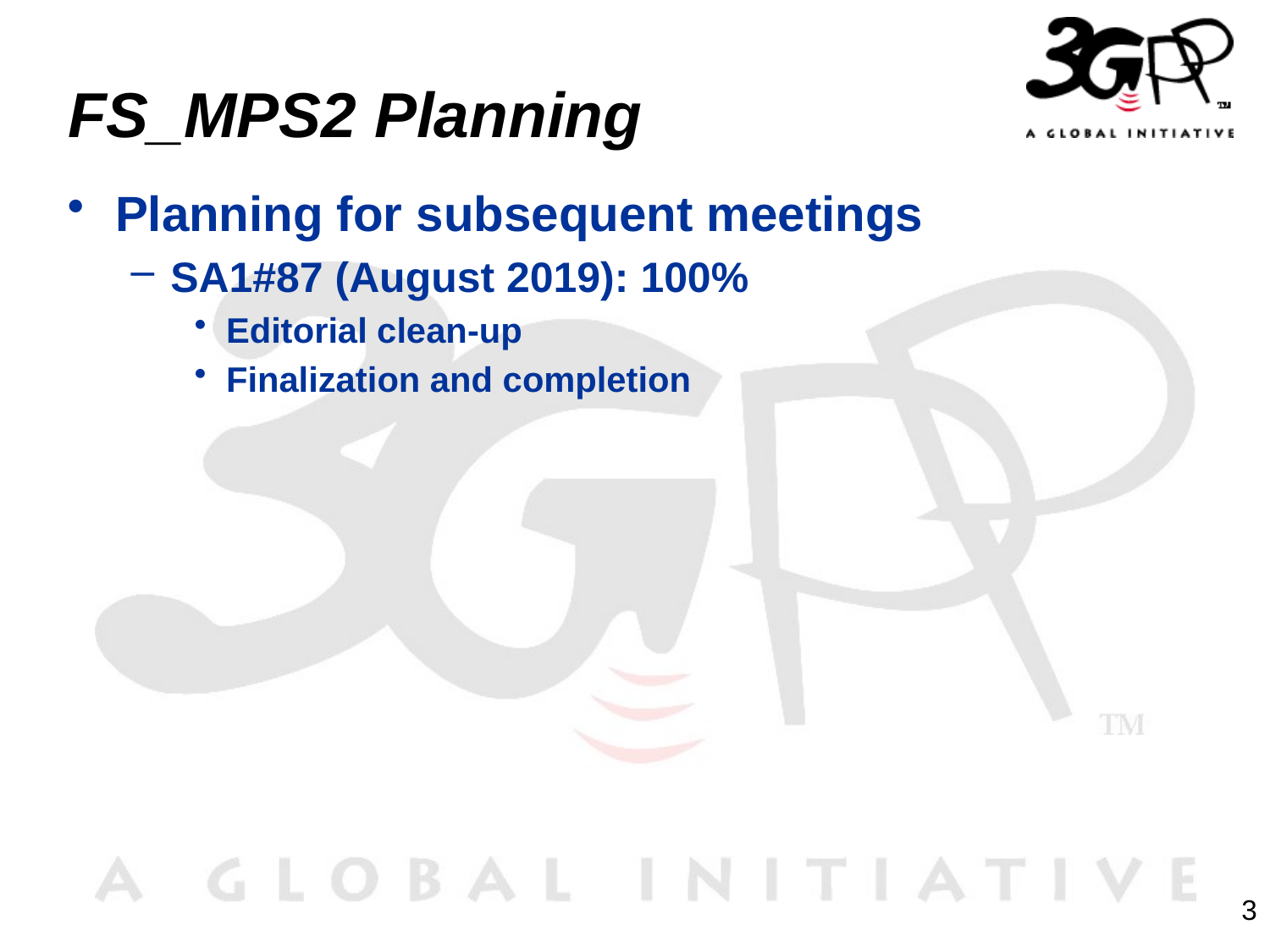

# FS_MPS2 Planning
Planning for subsequent meetings
SA1#87 (August 2019): 100%
Editorial clean-up
Finalization and completion
3